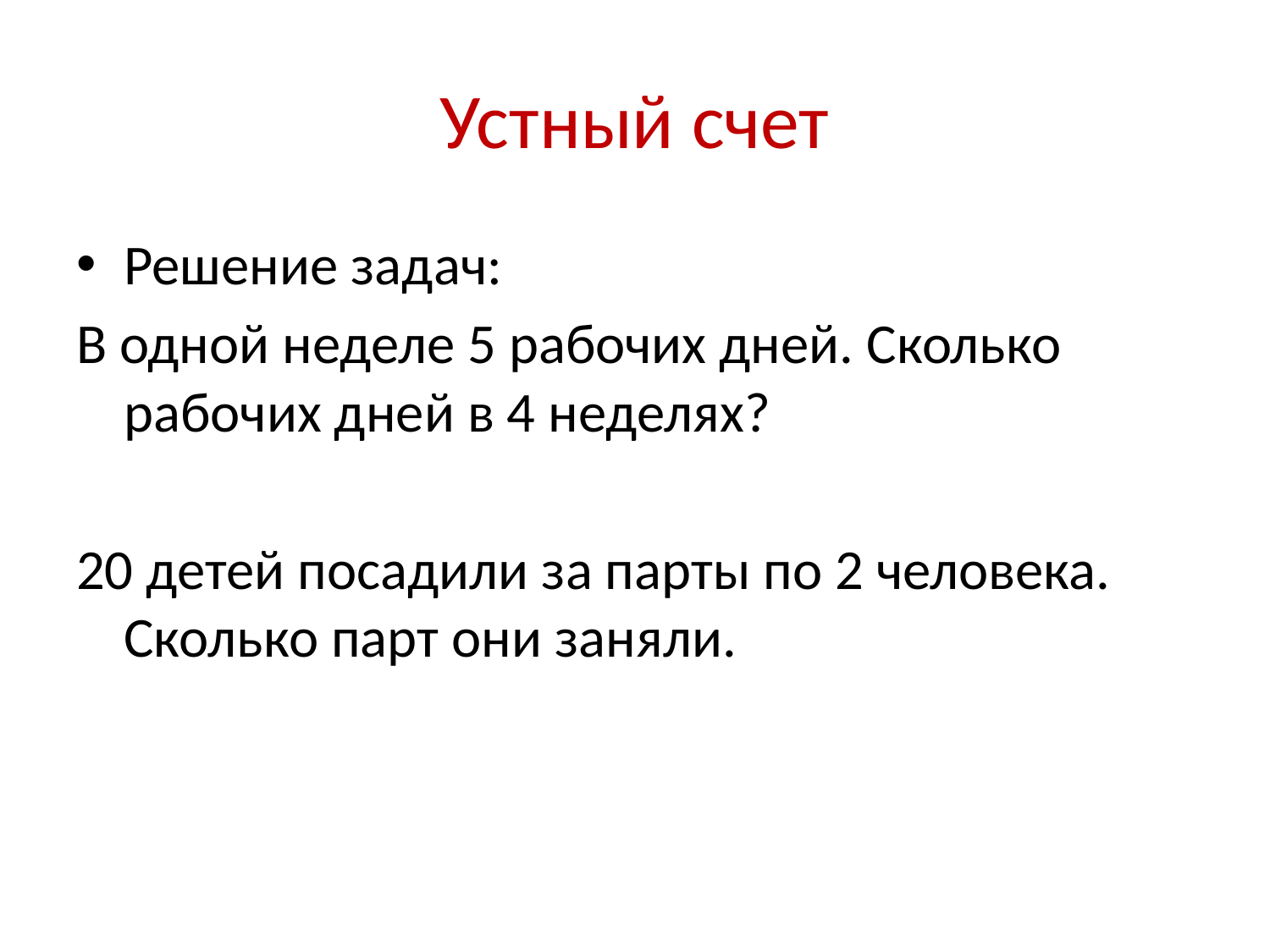

# Устный счет
Решение задач:
В одной неделе 5 рабочих дней. Сколько рабочих дней в 4 неделях?

20 детей посадили за парты по 2 человека. Сколько парт они заняли.